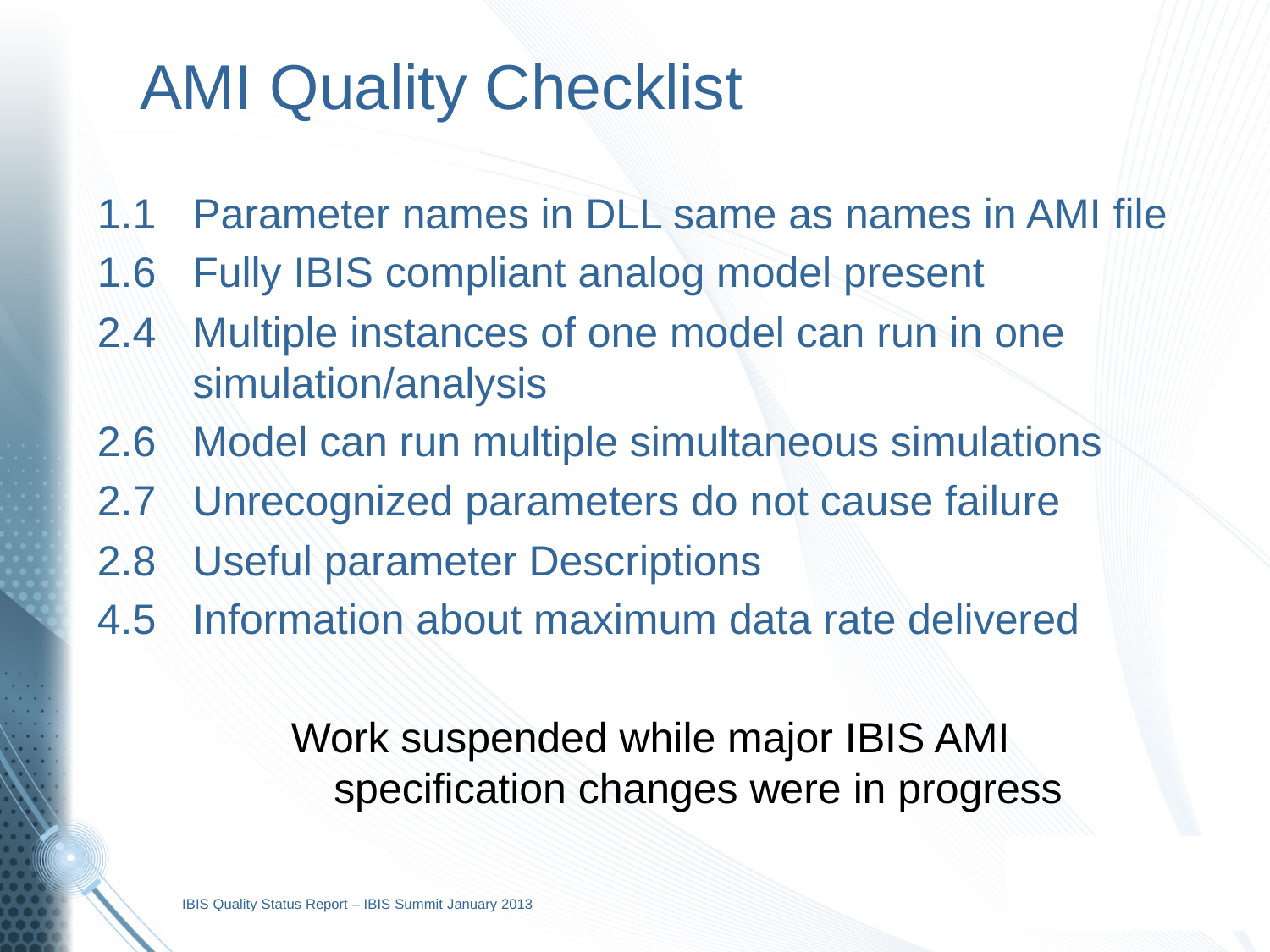

# AMI Quality Checklist
1.1	Parameter names in DLL same as names in AMI file
1.6	Fully IBIS compliant analog model present
2.4	Multiple instances of one model can run in one simulation/analysis
2.6	Model can run multiple simultaneous simulations
2.7	Unrecognized parameters do not cause failure
2.8	Useful parameter Descriptions
4.5	Information about maximum data rate delivered

Work suspended while major IBIS AMI
specification changes were in progress
IBIS Quality Status Report – IBIS Summit January 2013